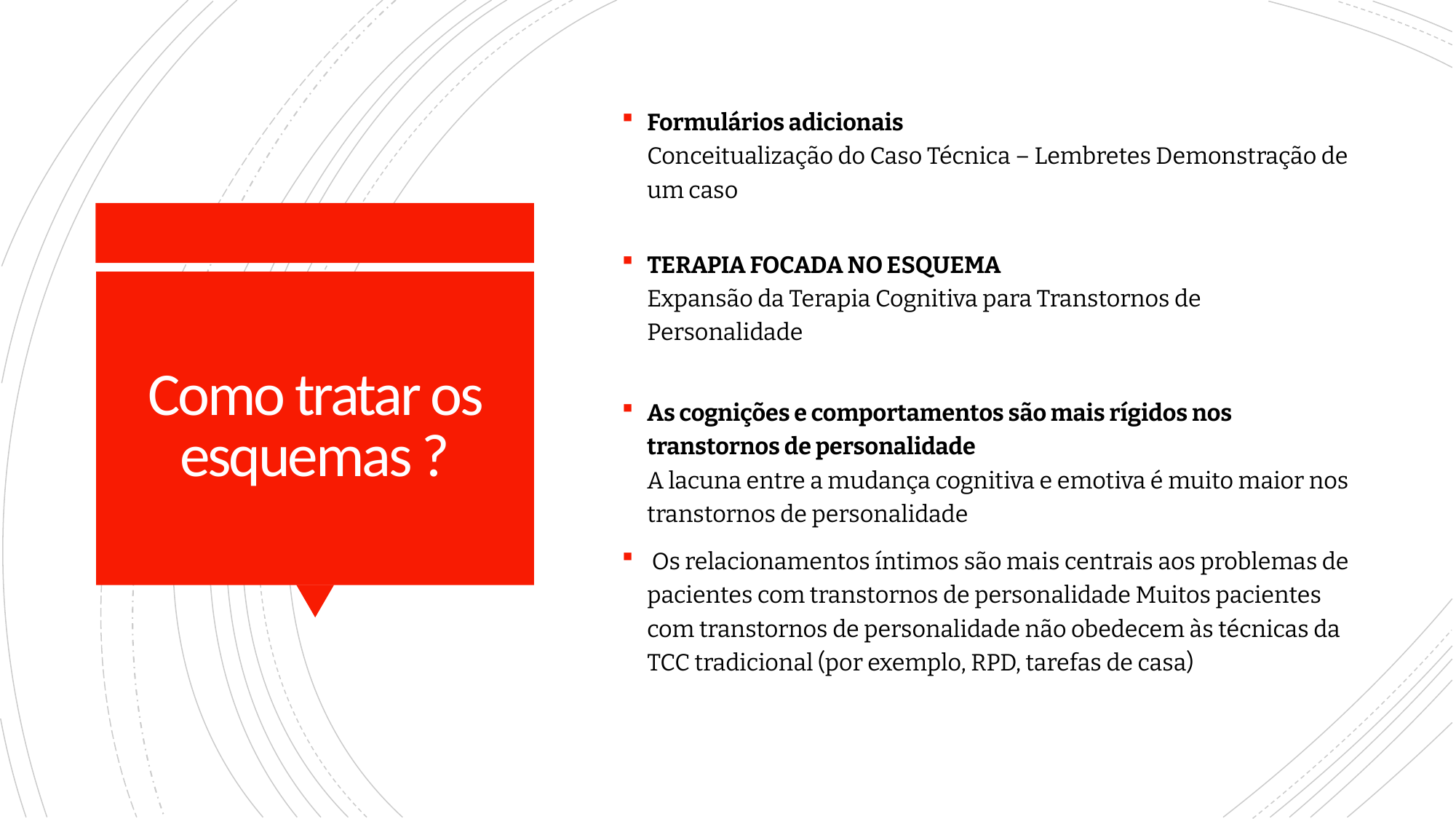

Formulários adicionais
Conceitualização do Caso Técnica – Lembretes Demonstração de um caso
TERAPIA FOCADA NO ESQUEMA
Expansão da Terapia Cognitiva para Transtornos de Personalidade
As cognições e comportamentos são mais rígidos nos transtornos de personalidade
A lacuna entre a mudança cognitiva e emotiva é muito maior nos transtornos de personalidade
 Os relacionamentos íntimos são mais centrais aos problemas de pacientes com transtornos de personalidade Muitos pacientes com transtornos de personalidade não obedecem às técnicas da TCC tradicional (por exemplo, RPD, tarefas de casa)

# Como tratar os esquemas ?